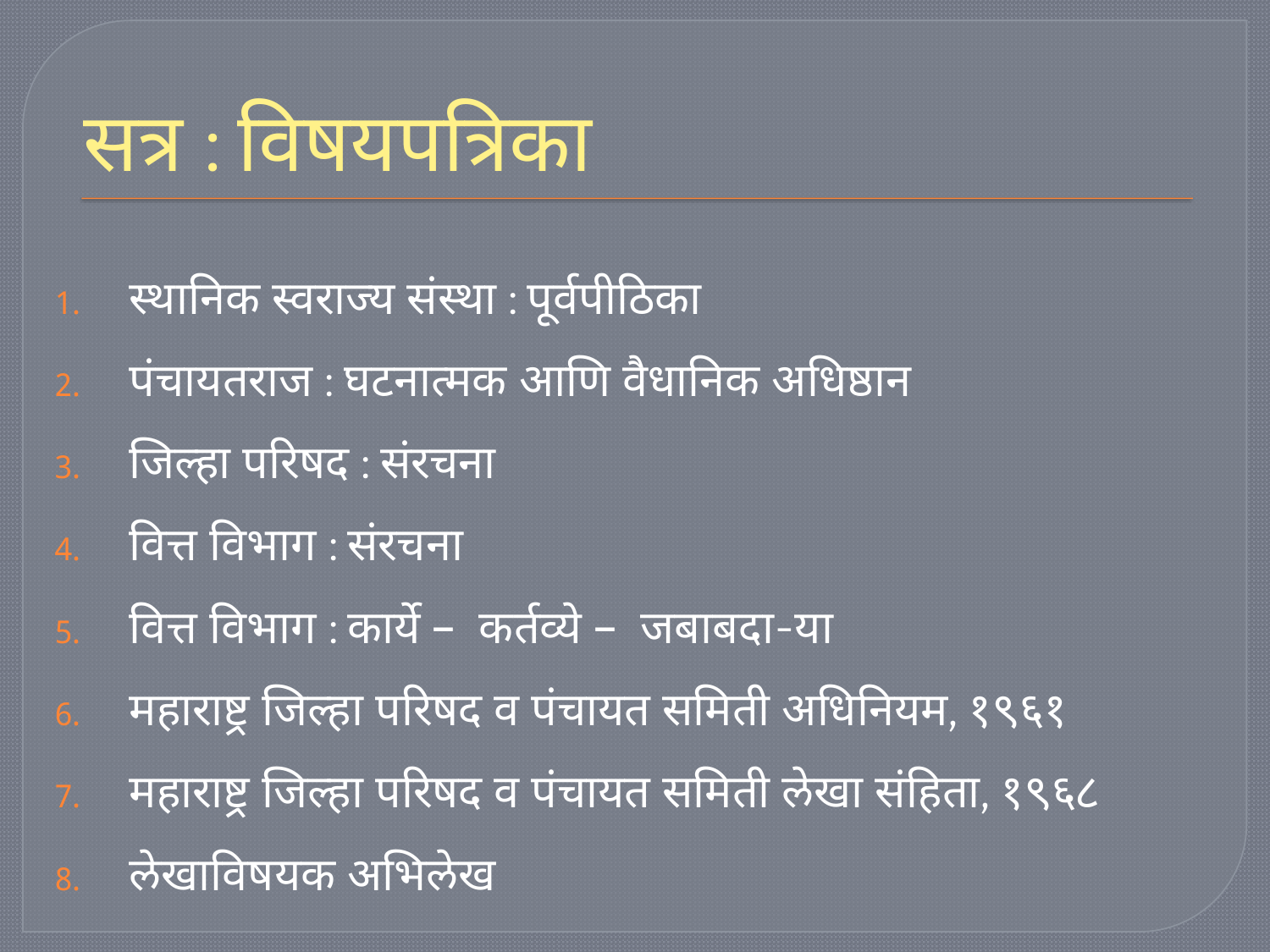

# सत्र : विषयपत्रिका

स्थानिक स्वराज्य संस्था : पूर्वपीठिका
पंचायतराज : घटनात्मक आणि वैधानिक अधिष्ठान
जिल्हा परिषद : संरचना
वित्त विभाग : संरचना
वित्त विभाग : कार्ये –  कर्तव्ये –  जबाबदा-या
महाराष्ट्र जिल्हा परिषद व पंचायत समिती अधिनियम, १९६१
महाराष्ट्र जिल्हा परिषद व पंचायत समिती लेखा संहिता, १९६८
लेखाविषयक अभिलेख